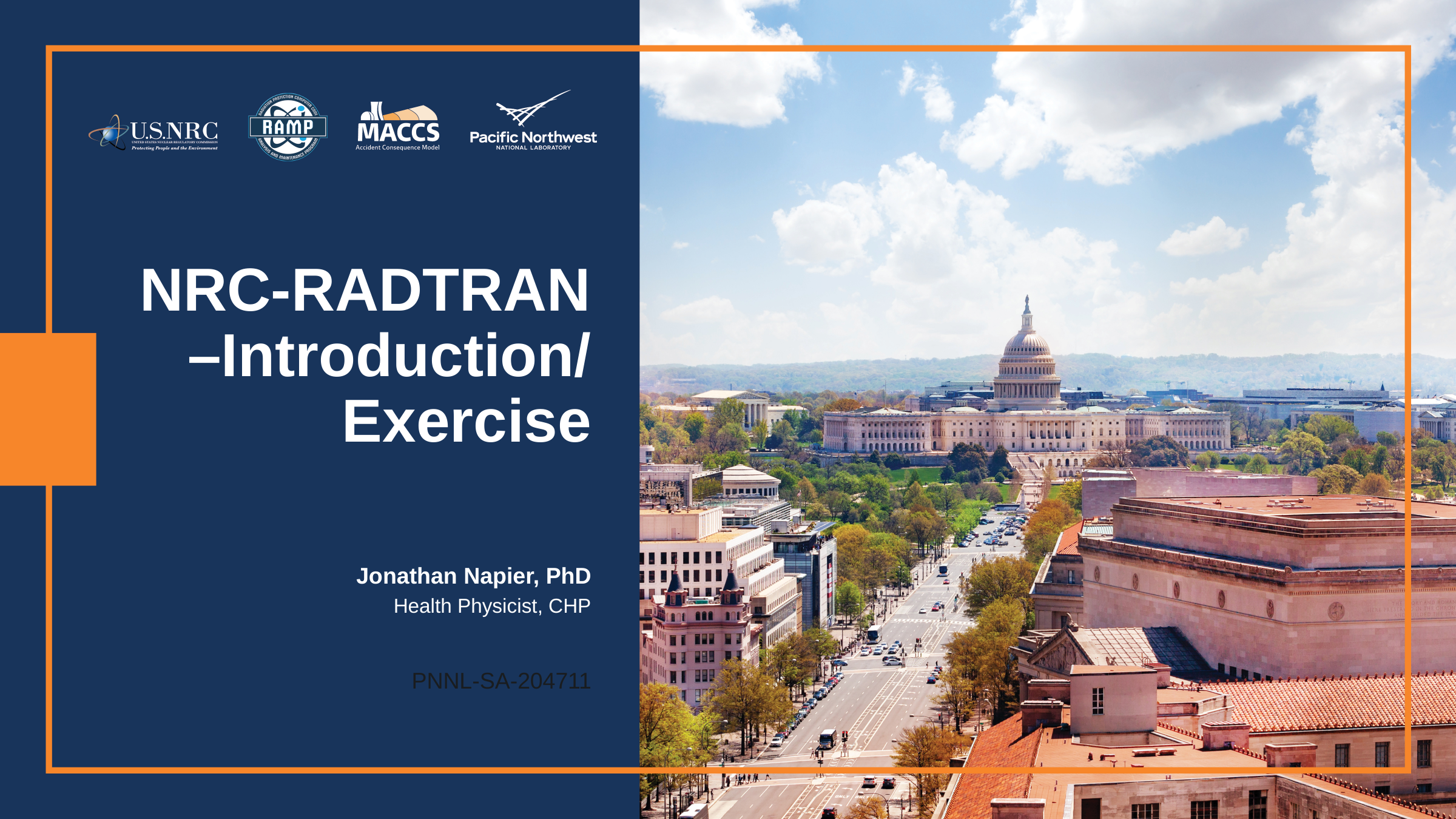

# NRC-RADTRAN –Introduction/ Exercise
Jonathan Napier, PhD
Health Physicist, CHP

PNNL-SA-204711